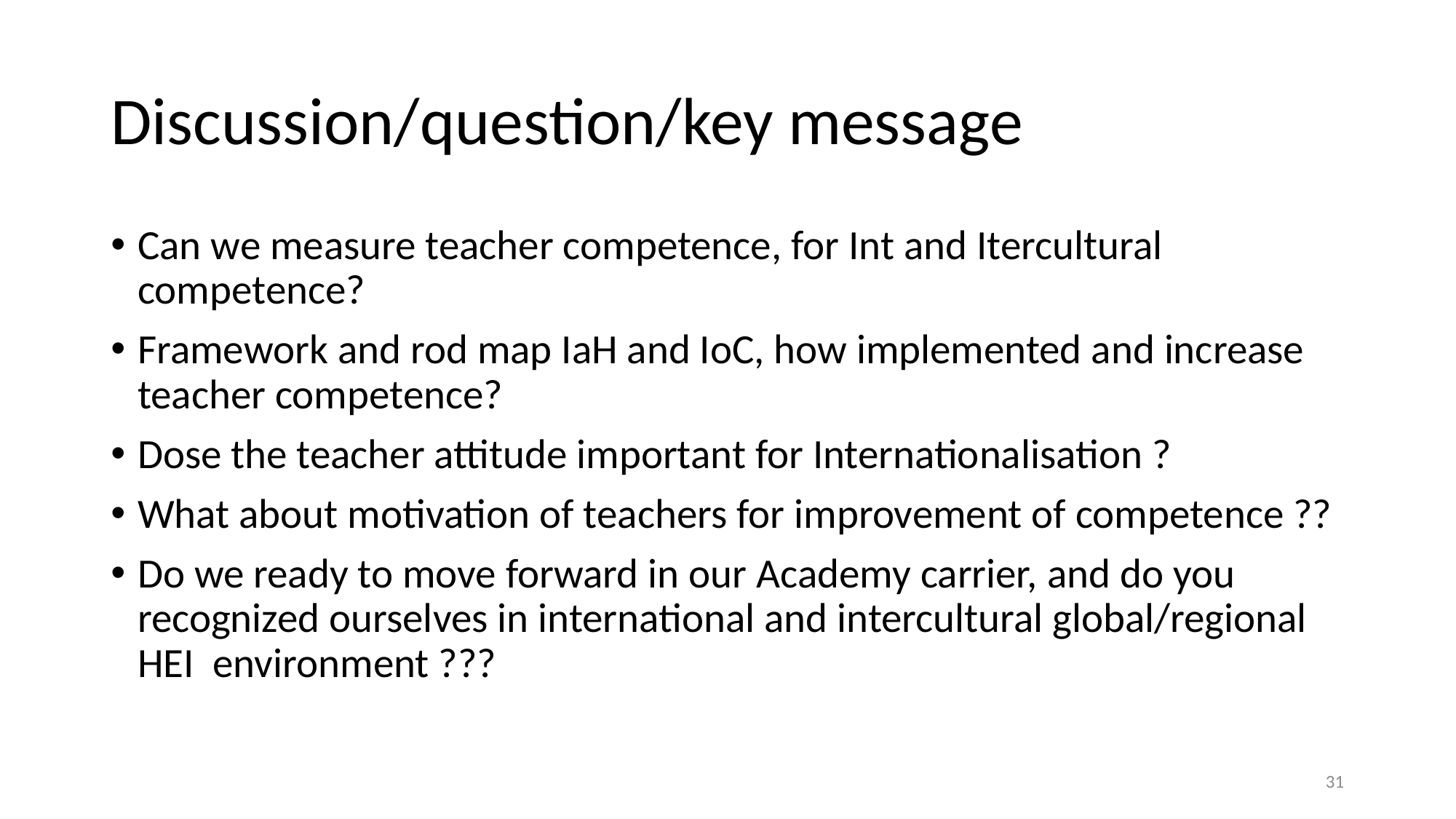

# Discussion/question/key message
Can we measure teacher competence, for Int and Itercultural competence?
Framework and rod map IaH and IoC, how implemented and increase teacher competence?
Dose the teacher attitude important for Internationalisation ?
What about motivation of teachers for improvement of competence ??
Do we ready to move forward in our Academy carrier, and do you recognized ourselves in international and intercultural global/regional HEI  environment ???

31